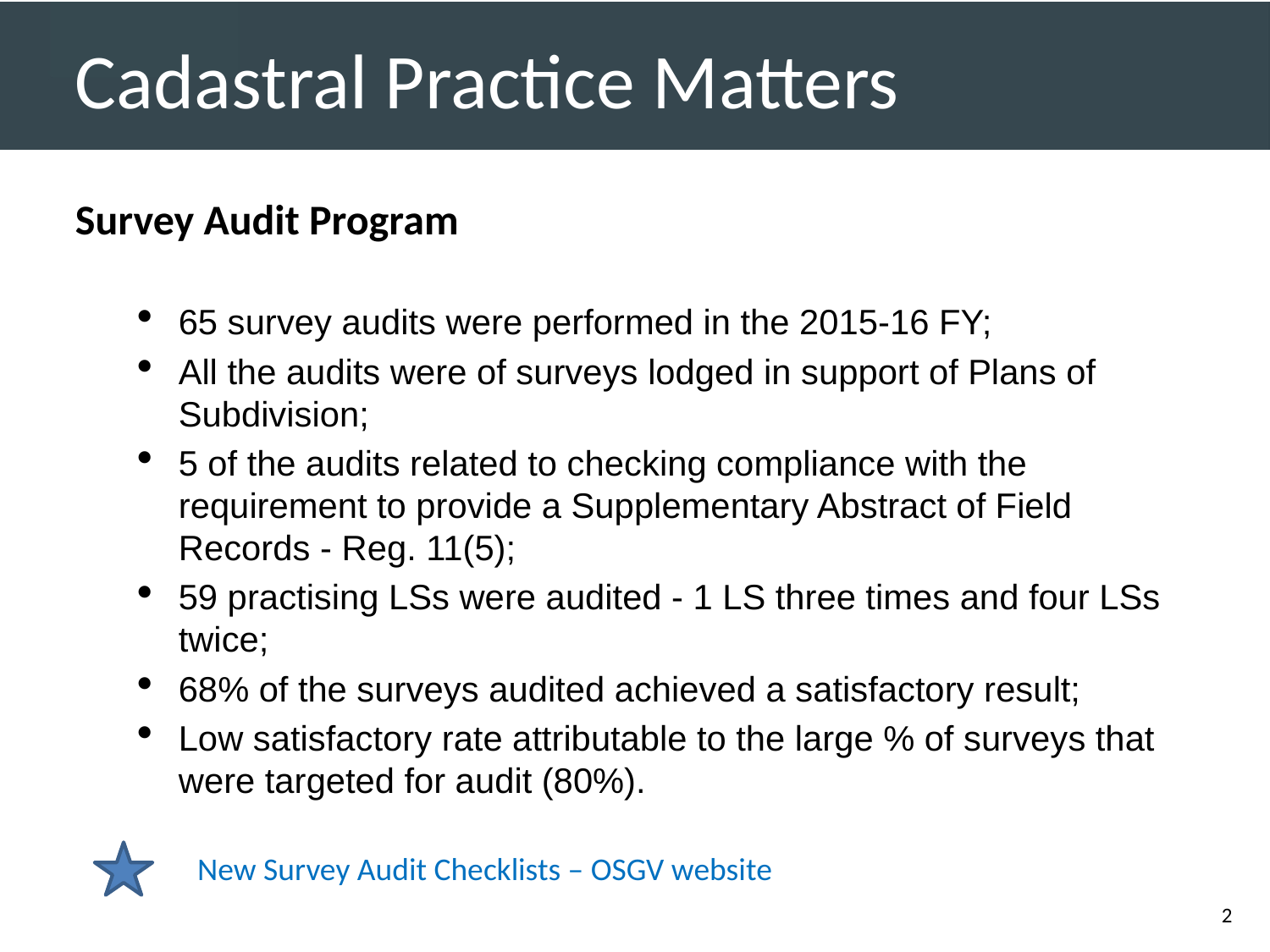

# Cadastral Practice Matters
Survey Audit Program

65 survey audits were performed in the 2015-16 FY;
All the audits were of surveys lodged in support of Plans of Subdivision;
5 of the audits related to checking compliance with the requirement to provide a Supplementary Abstract of Field Records - Reg. 11(5);
59 practising LSs were audited - 1 LS three times and four LSs twice;
68% of the surveys audited achieved a satisfactory result;
Low satisfactory rate attributable to the large % of surveys that were targeted for audit (80%).

New Survey Audit Checklists – OSGV website
2